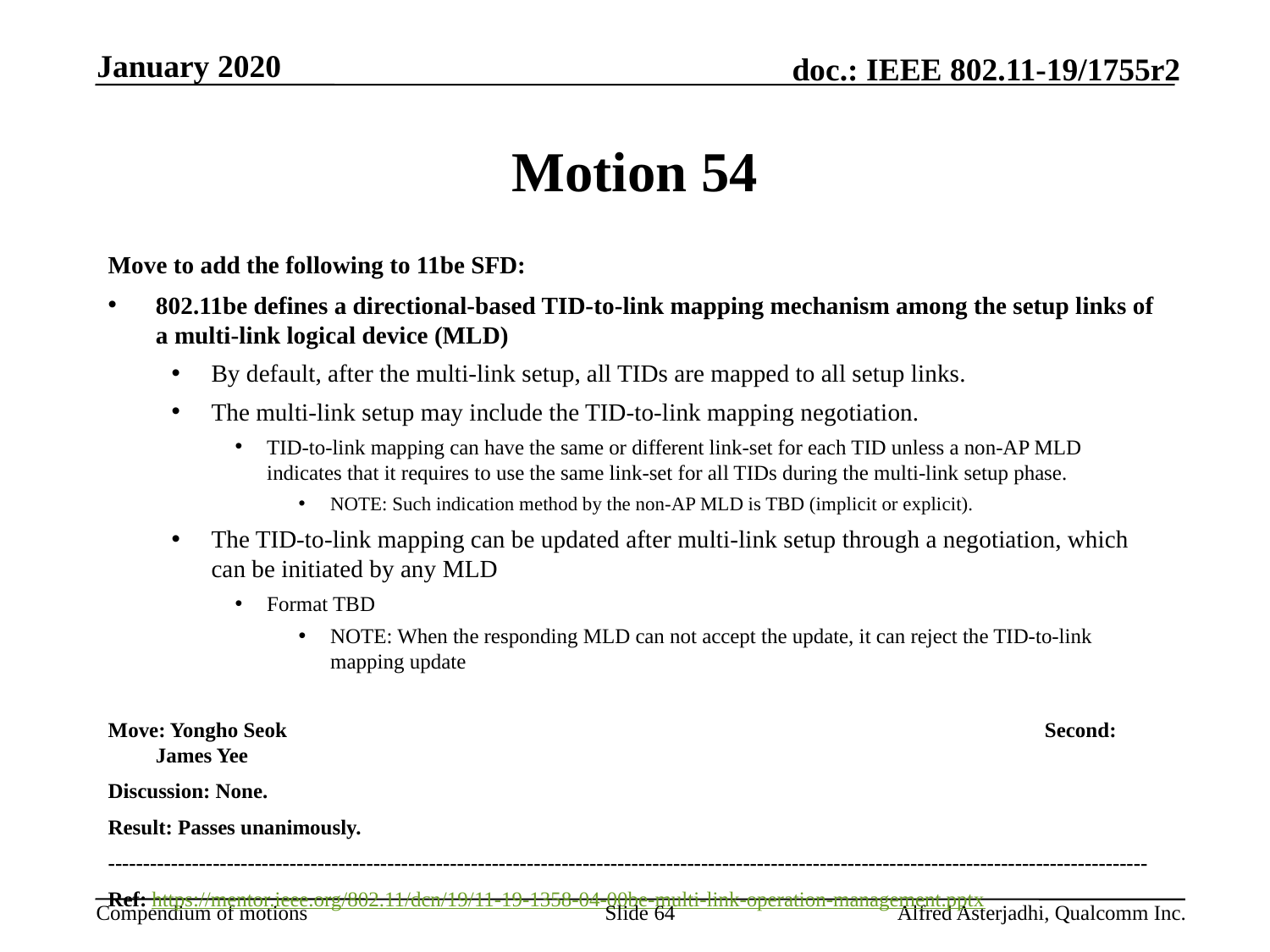

January 2020
# Motion 54
Move to add the following to 11be SFD:
802.11be defines a directional-based TID-to-link mapping mechanism among the setup links of a multi-link logical device (MLD)
By default, after the multi-link setup, all TIDs are mapped to all setup links.
The multi-link setup may include the TID-to-link mapping negotiation.
TID-to-link mapping can have the same or different link-set for each TID unless a non-AP MLD indicates that it requires to use the same link-set for all TIDs during the multi-link setup phase.
NOTE: Such indication method by the non-AP MLD is TBD (implicit or explicit).
The TID-to-link mapping can be updated after multi-link setup through a negotiation, which can be initiated by any MLD
Format TBD
NOTE: When the responding MLD can not accept the update, it can reject the TID-to-link mapping update

Move: Yongho Seok						Second: James Yee
Discussion: None.
Result: Passes unanimously.
-----------------------------------------------------------------------------------------------------------------------------------------------------
Ref: https://mentor.ieee.org/802.11/dcn/19/11-19-1358-04-00be-multi-link-operation-management.pptx
Slide 64
Alfred Asterjadhi, Qualcomm Inc.